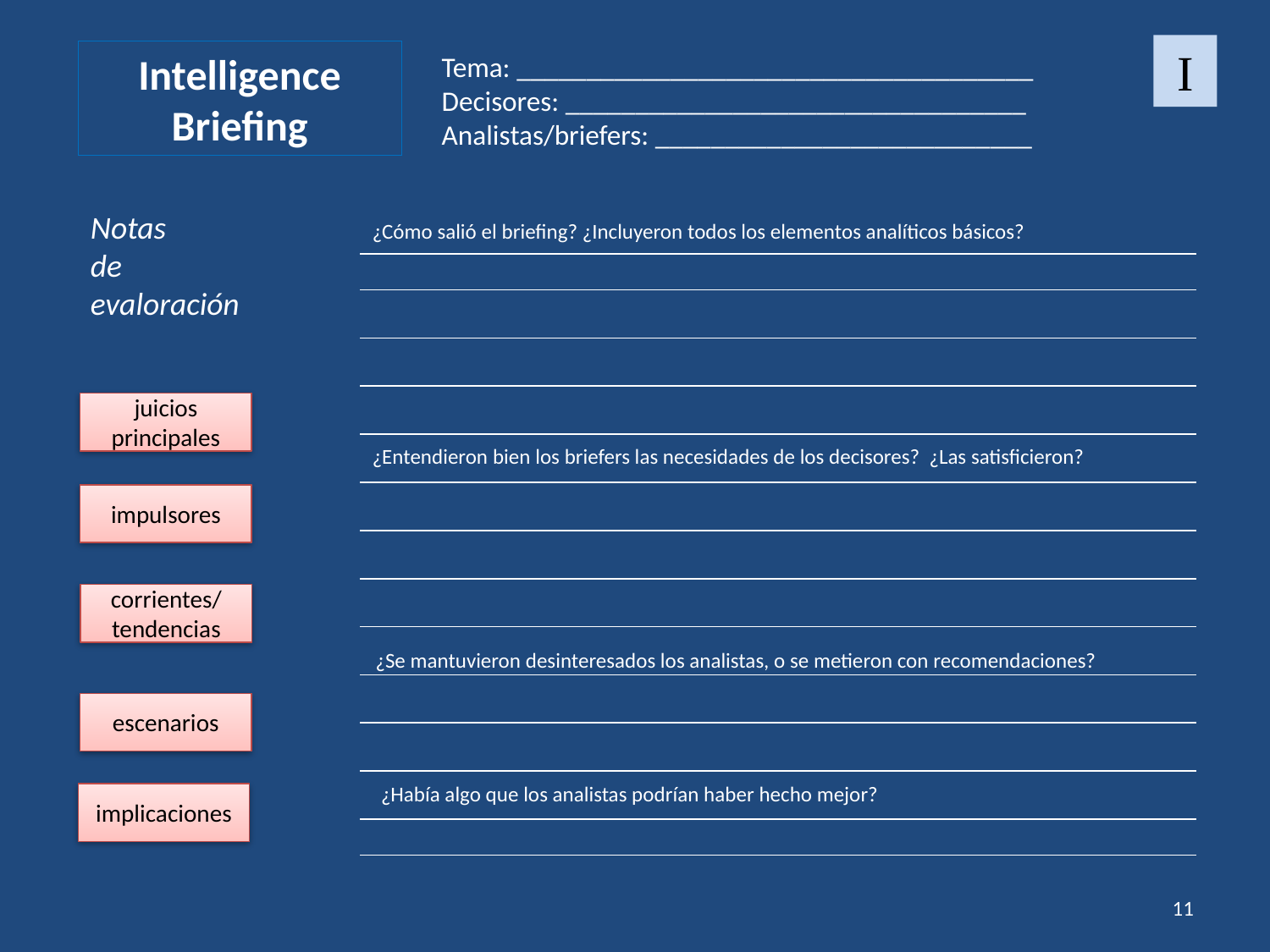

I
Intelligence Briefing
Tema: _____________________________________
Decisores: _________________________________
Analistas/briefers: ___________________________
Notas
de
evaloración
¿Cómo salió el briefing? ¿Incluyeron todos los elementos analíticos básicos?
|  |
| --- |
|  |
|  |
|  |
|  |
|  |
|  |
|  |
|  |
|  |
|  |
|  |
|  |
juicios principales
impulsores
corrientes/ tendencias
implicaciones
escenarios
¿Entendieron bien los briefers las necesidades de los decisores?  ¿Las satisficieron?
¿Se mantuvieron desinteresados los analistas, o se metieron con recomendaciones?
¿Había algo que los analistas podrían haber hecho mejor?
11